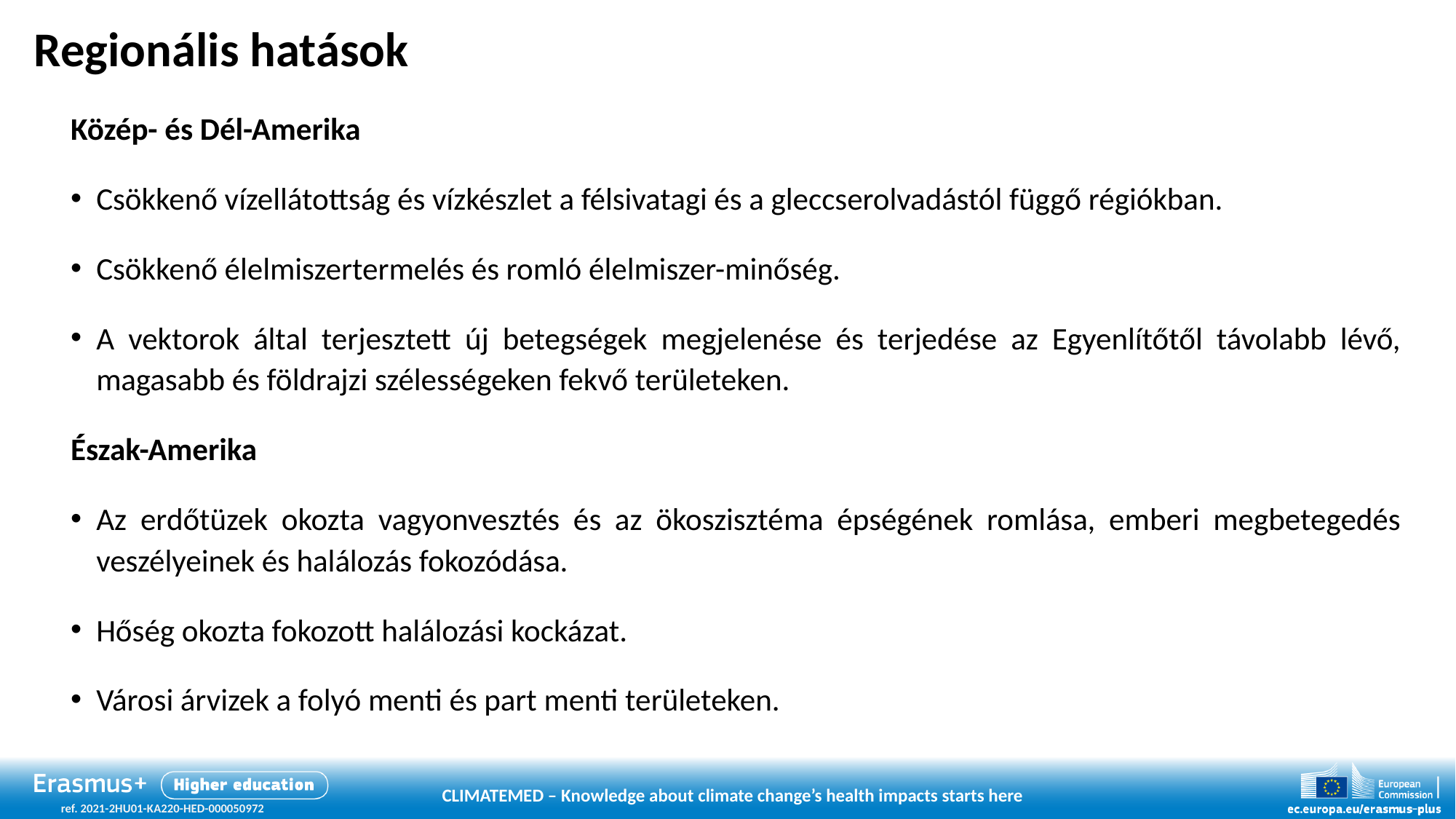

# Regionális hatások
Közép- és Dél-Amerika
Csökkenő vízellátottság és vízkészlet a félsivatagi és a gleccserolvadástól függő régiókban.
Csökkenő élelmiszertermelés és romló élelmiszer-minőség.
A vektorok által terjesztett új betegségek megjelenése és terjedése az Egyenlítőtől távolabb lévő, magasabb és földrajzi szélességeken fekvő területeken.
Észak-Amerika
Az erdőtüzek okozta vagyonvesztés és az ökoszisztéma épségének romlása, emberi megbetegedés veszélyeinek és halálozás fokozódása.
Hőség okozta fokozott halálozási kockázat.
Városi árvizek a folyó menti és part menti területeken.